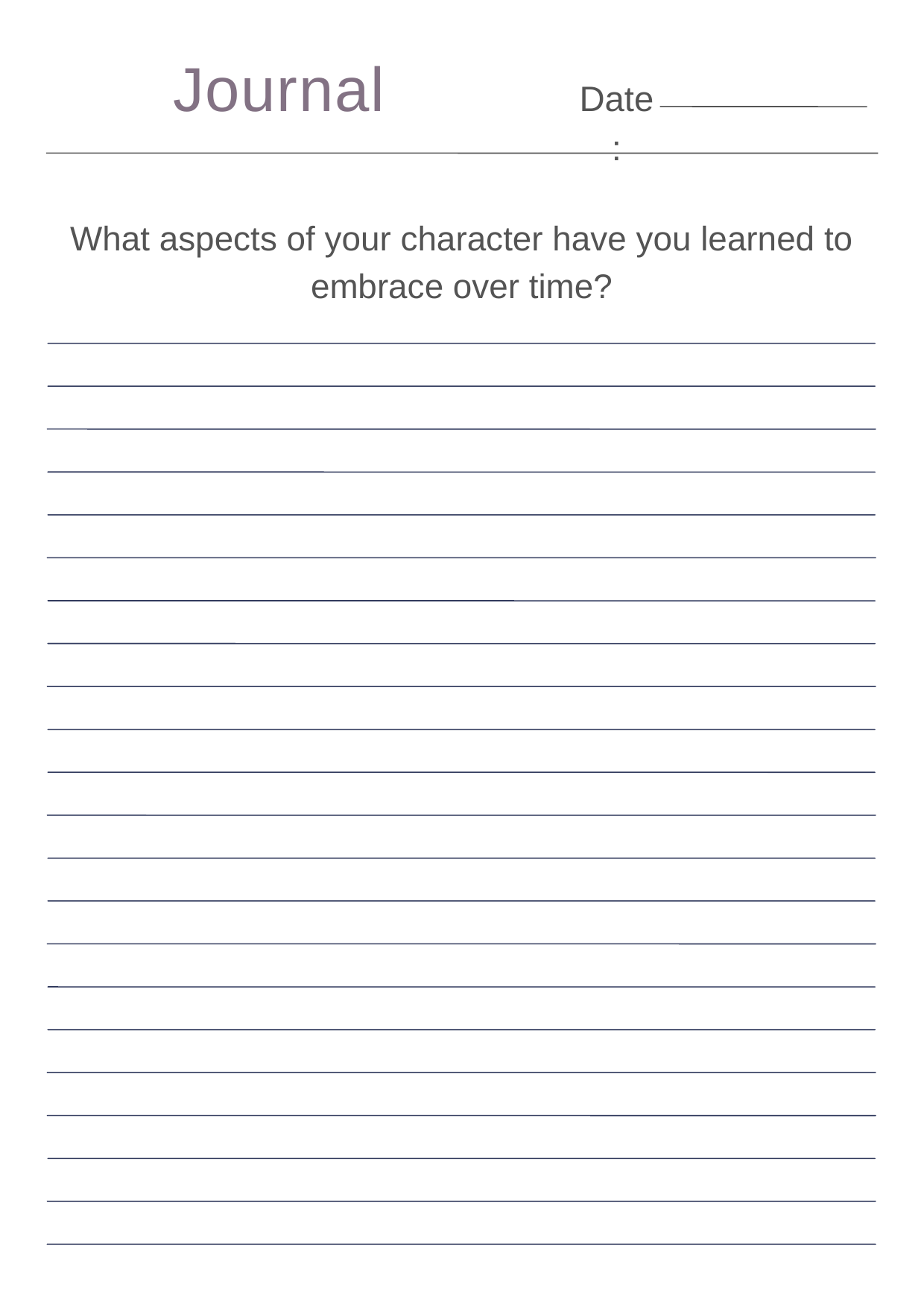

Journal
Date:

What aspects of your character have you learned to embrace over time?